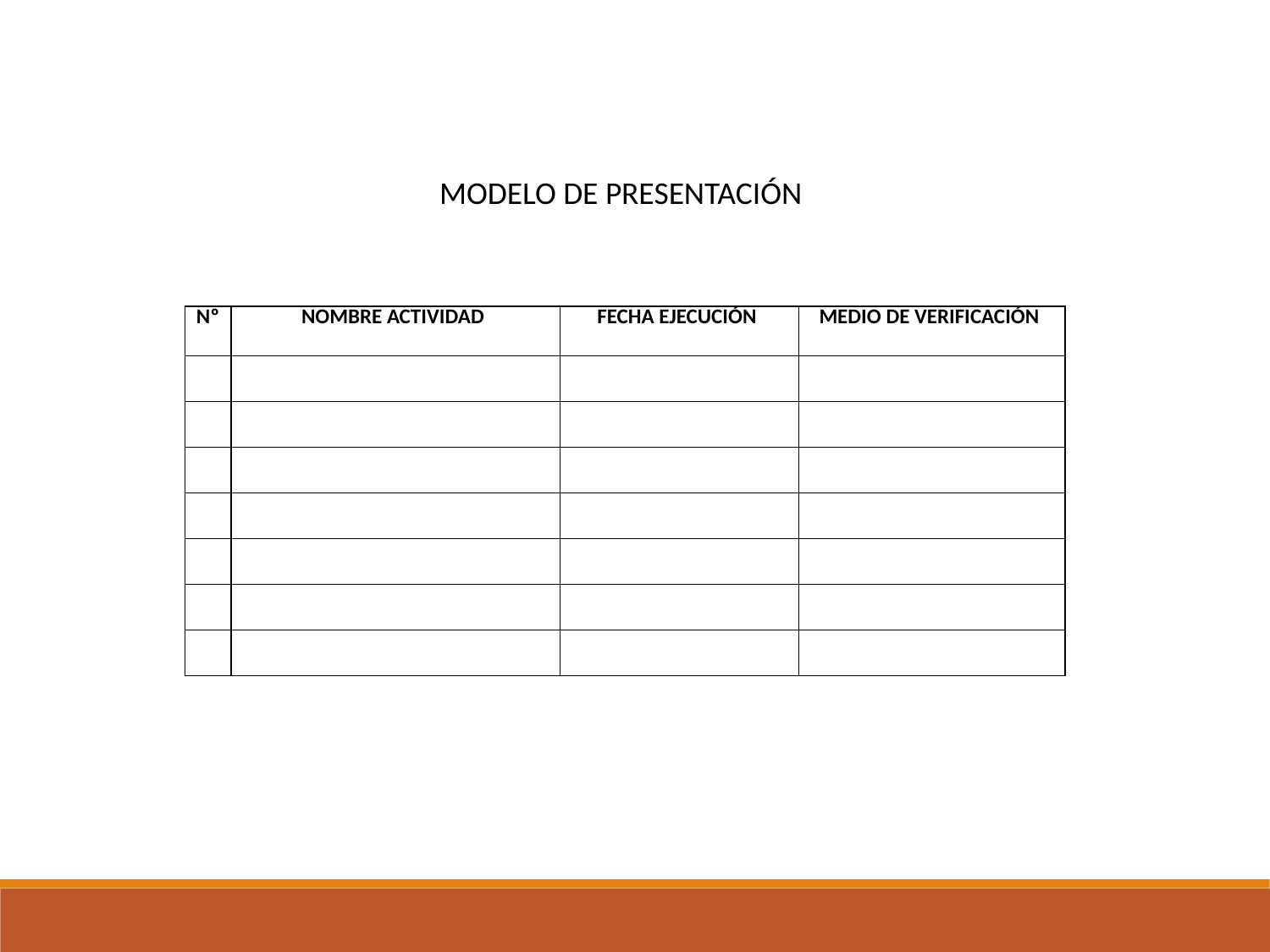

MODELO DE PRESENTACIÓN
| Nº | NOMBRE ACTIVIDAD | FECHA EJECUCIÓN | MEDIO DE VERIFICACIÓN |
| --- | --- | --- | --- |
|  |  |  |  |
|  |  |  |  |
|  |  |  |  |
|  |  |  |  |
|  |  |  |  |
|  |  |  |  |
|  |  |  |  |